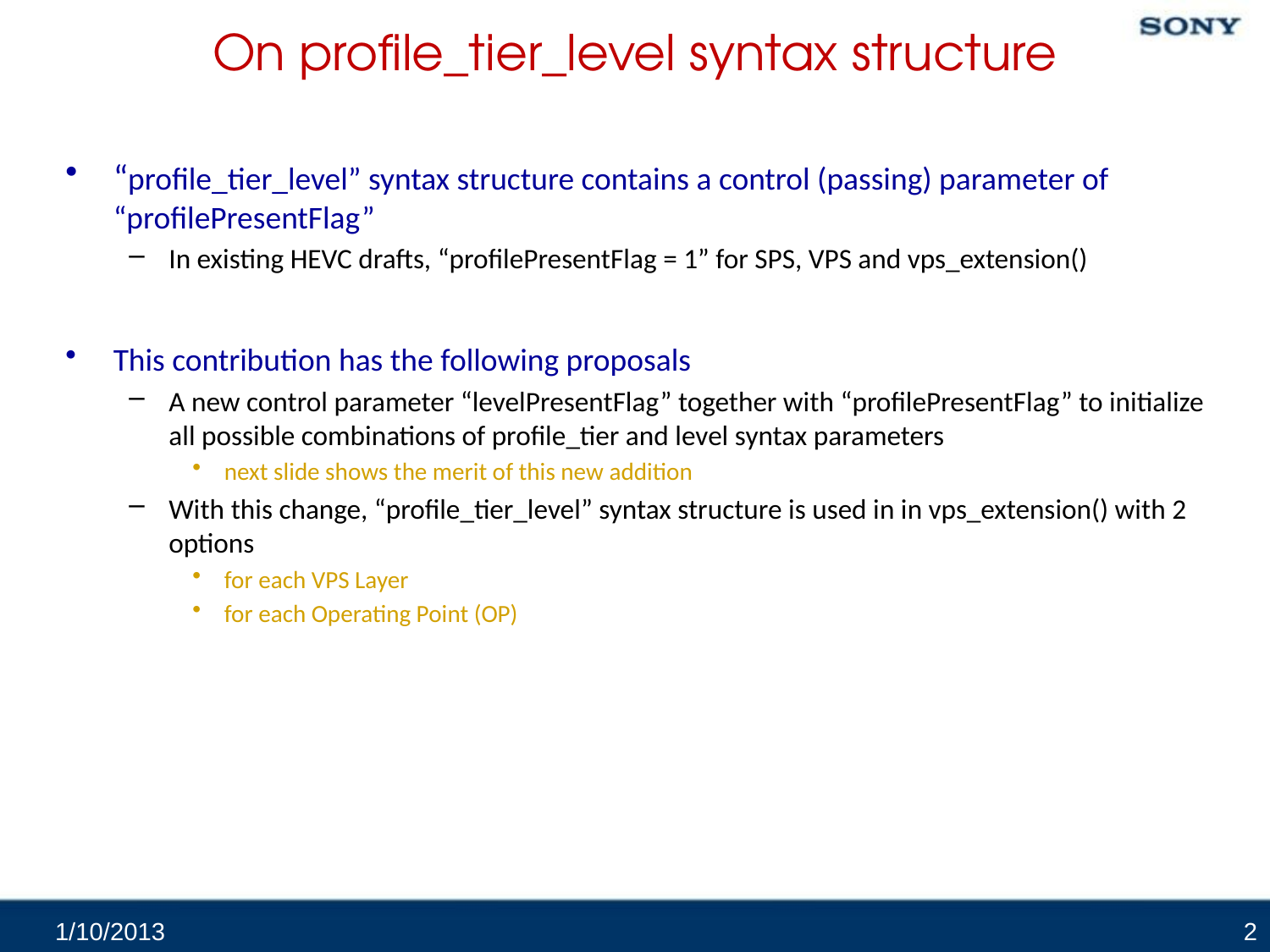

# On profile_tier_level syntax structure
“profile_tier_level” syntax structure contains a control (passing) parameter of “profilePresentFlag”
In existing HEVC drafts, “profilePresentFlag = 1” for SPS, VPS and vps_extension()

This contribution has the following proposals
A new control parameter “levelPresentFlag” together with “profilePresentFlag” to initialize all possible combinations of profile_tier and level syntax parameters
next slide shows the merit of this new addition
With this change, “profile_tier_level” syntax structure is used in in vps_extension() with 2 options
for each VPS Layer
for each Operating Point (OP)
1/10/2013
2